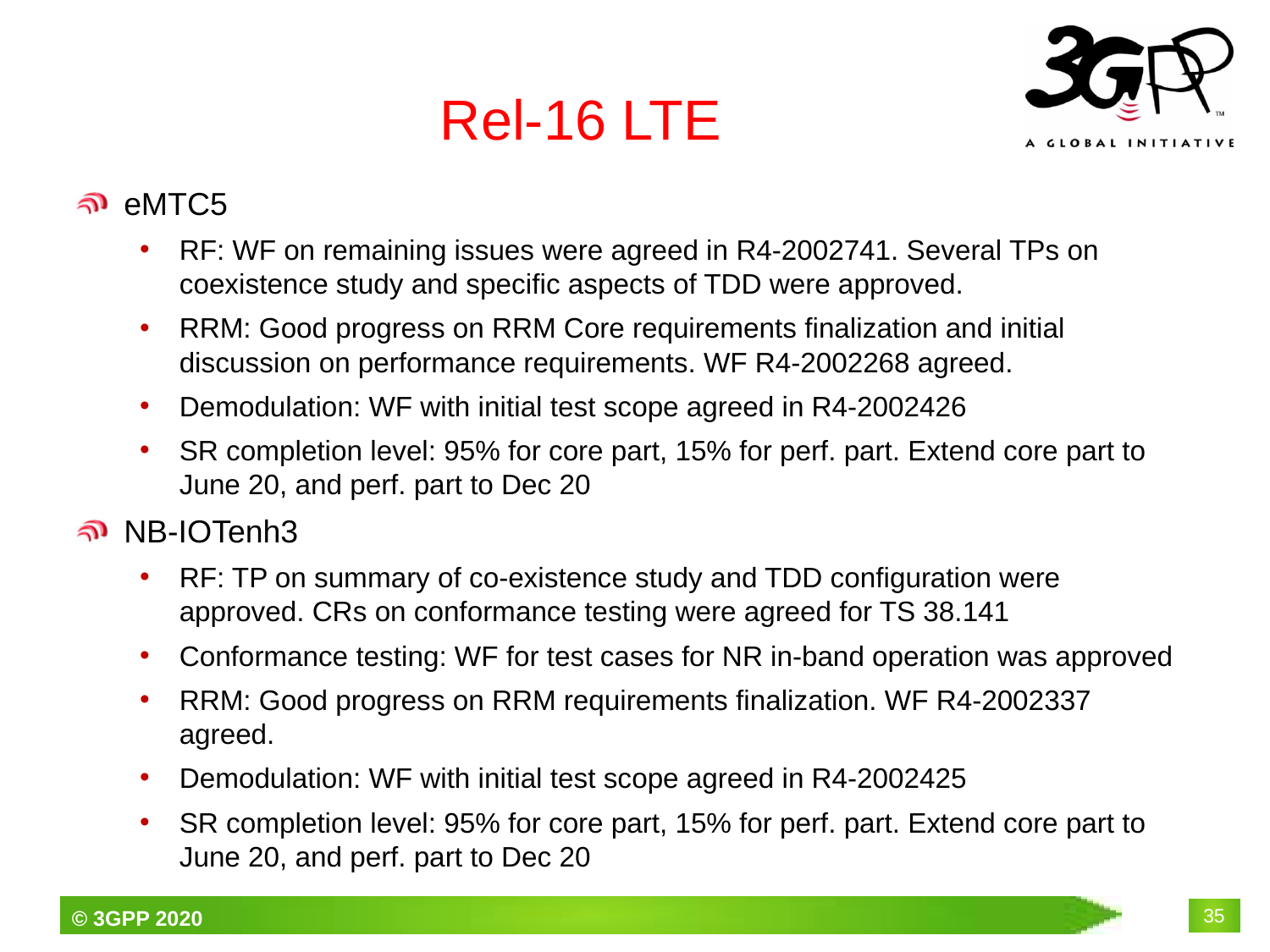

# Rel-16 LTE
eMTC5
RF: WF on remaining issues were agreed in R4-2002741. Several TPs on coexistence study and specific aspects of TDD were approved.
RRM: Good progress on RRM Core requirements finalization and initial discussion on performance requirements. WF R4-2002268 agreed.
Demodulation: WF with initial test scope agreed in R4-2002426
SR completion level: 95% for core part, 15% for perf. part. Extend core part to June 20, and perf. part to Dec 20
NB-IOTenh3
RF: TP on summary of co-existence study and TDD configuration were approved. CRs on conformance testing were agreed for TS 38.141
Conformance testing: WF for test cases for NR in-band operation was approved
RRM: Good progress on RRM requirements finalization. WF R4-2002337 agreed.
Demodulation: WF with initial test scope agreed in R4-2002425
SR completion level: 95% for core part, 15% for perf. part. Extend core part to June 20, and perf. part to Dec 20